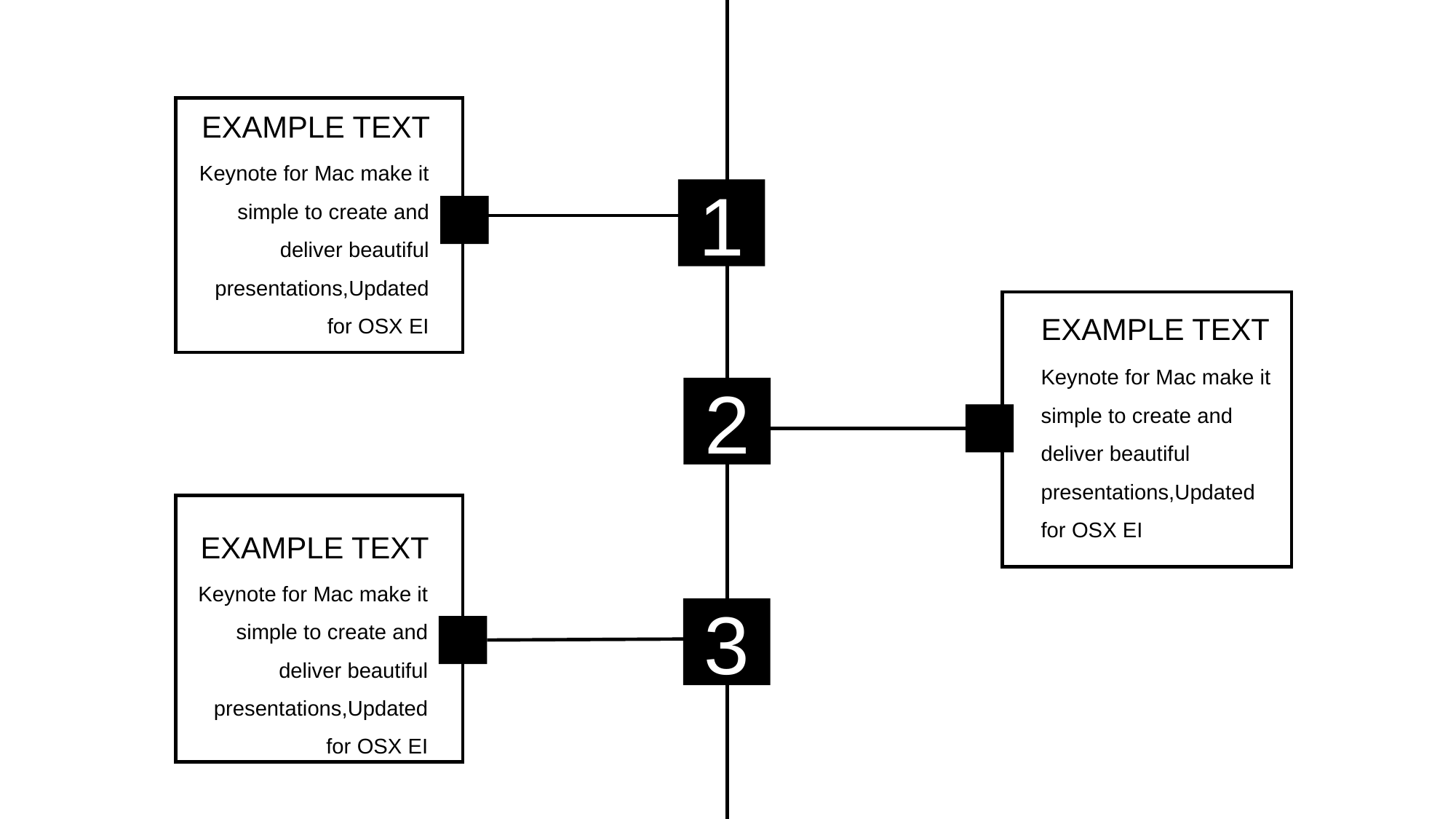

EXAMPLE TEXT
Keynote for Mac make it simple to create and deliver beautiful presentations,Updated for OSX EI
1

EXAMPLE TEXT
Keynote for Mac make it simple to create and deliver beautiful presentations,Updated for OSX EI
2

EXAMPLE TEXT
Keynote for Mac make it simple to create and deliver beautiful presentations,Updated for OSX EI
3